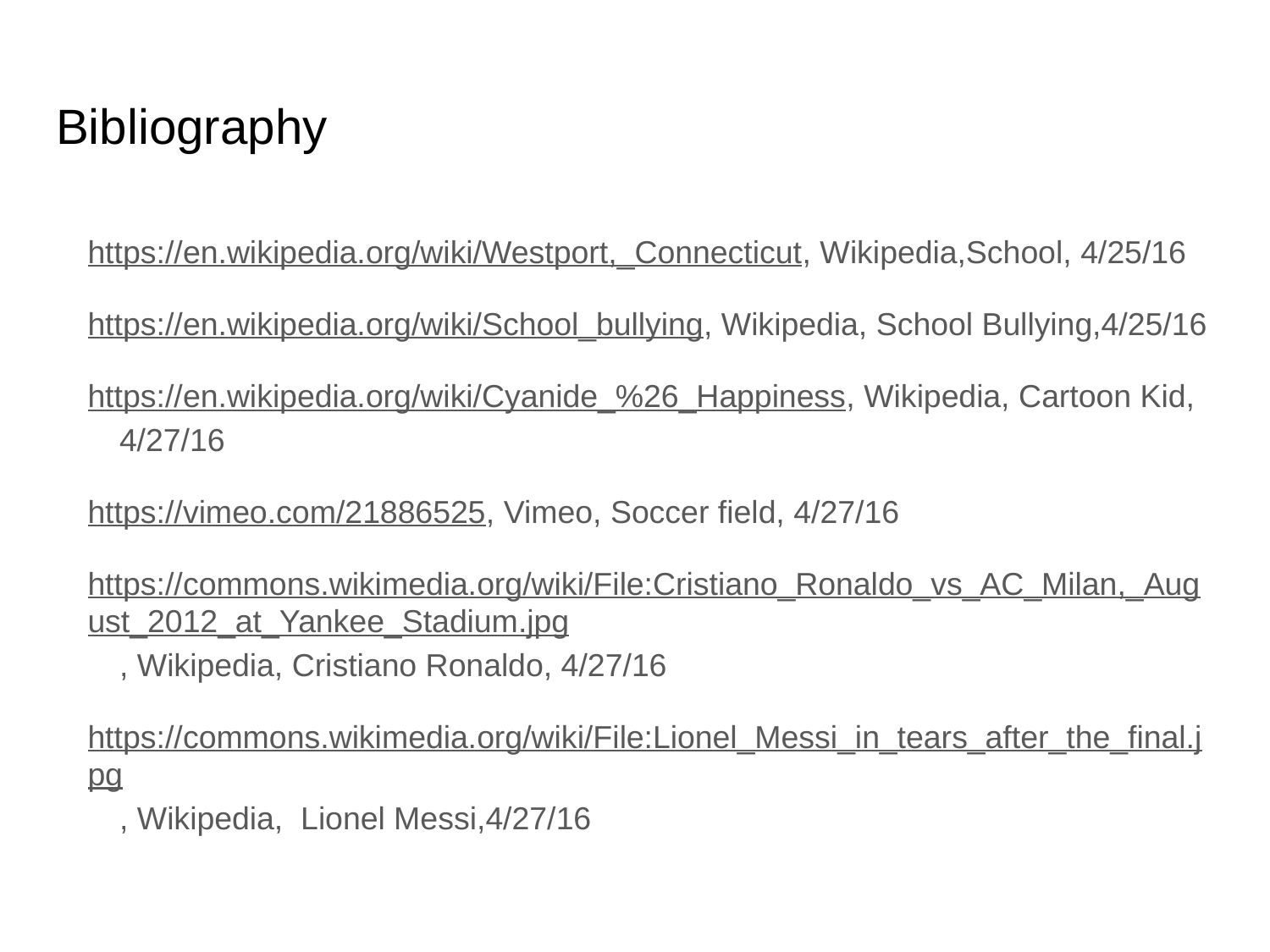

# Bibliography
https://en.wikipedia.org/wiki/Westport,_Connecticut, Wikipedia,School, 4/25/16
https://en.wikipedia.org/wiki/School_bullying, Wikipedia, School Bullying,4/25/16
https://en.wikipedia.org/wiki/Cyanide_%26_Happiness, Wikipedia, Cartoon Kid, 4/27/16
https://vimeo.com/21886525, Vimeo, Soccer field, 4/27/16
https://commons.wikimedia.org/wiki/File:Cristiano_Ronaldo_vs_AC_Milan,_August_2012_at_Yankee_Stadium.jpg, Wikipedia, Cristiano Ronaldo, 4/27/16
https://commons.wikimedia.org/wiki/File:Lionel_Messi_in_tears_after_the_final.jpg, Wikipedia,  Lionel Messi,4/27/16